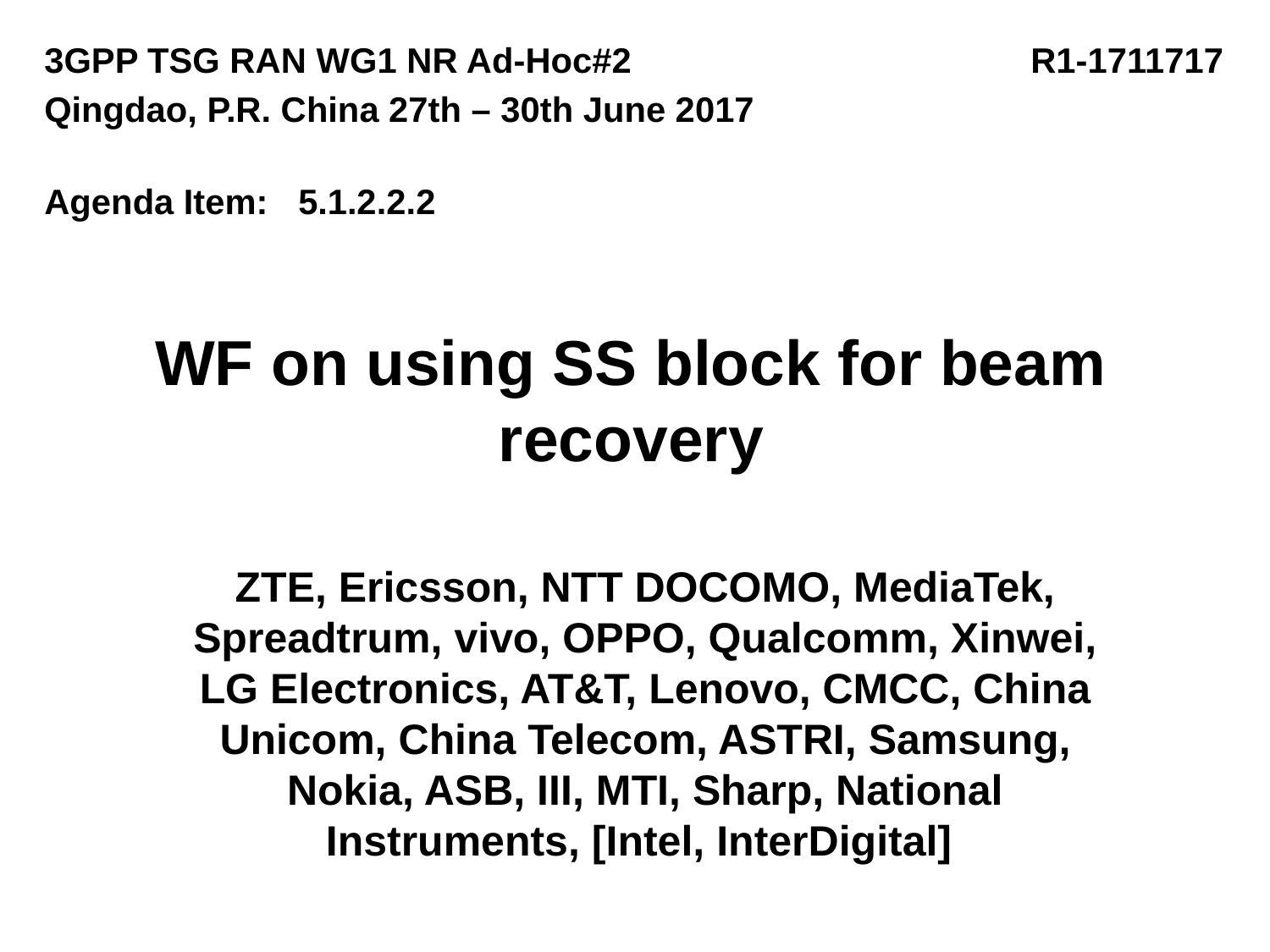

3GPP TSG RAN WG1 NR Ad-Hoc#2 			          R1-1711717
Qingdao, P.R. China 27th – 30th June 2017

Agenda Item:	5.1.2.2.2

# WF on using SS block for beam recovery
ZTE, Ericsson, NTT DOCOMO, MediaTek, Spreadtrum, vivo, OPPO, Qualcomm, Xinwei, LG Electronics, AT&T, Lenovo, CMCC, China Unicom, China Telecom, ASTRI, Samsung, Nokia, ASB, III, MTI, Sharp, National Instruments, [Intel, InterDigital]